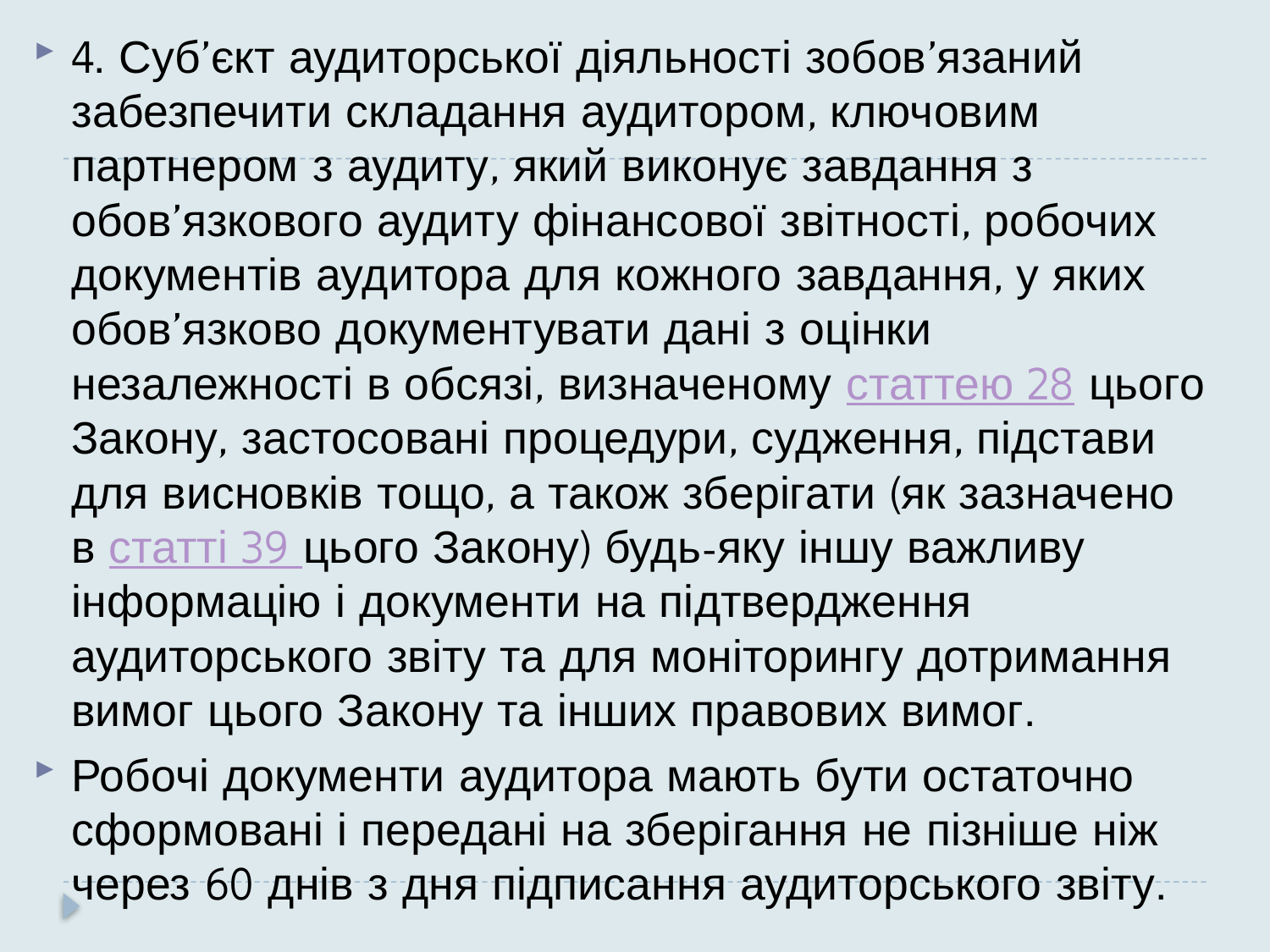

4. Суб’єкт аудиторської діяльності зобов’язаний забезпечити складання аудитором, ключовим партнером з аудиту, який виконує завдання з обов’язкового аудиту фінансової звітності, робочих документів аудитора для кожного завдання, у яких обов’язково документувати дані з оцінки незалежності в обсязі, визначеному статтею 28 цього Закону, застосовані процедури, судження, підстави для висновків тощо, а також зберігати (як зазначено в статті 39 цього Закону) будь-яку іншу важливу інформацію і документи на підтвердження аудиторського звіту та для моніторингу дотримання вимог цього Закону та інших правових вимог.
Робочі документи аудитора мають бути остаточно сформовані і передані на зберігання не пізніше ніж через 60 днів з дня підписання аудиторського звіту.